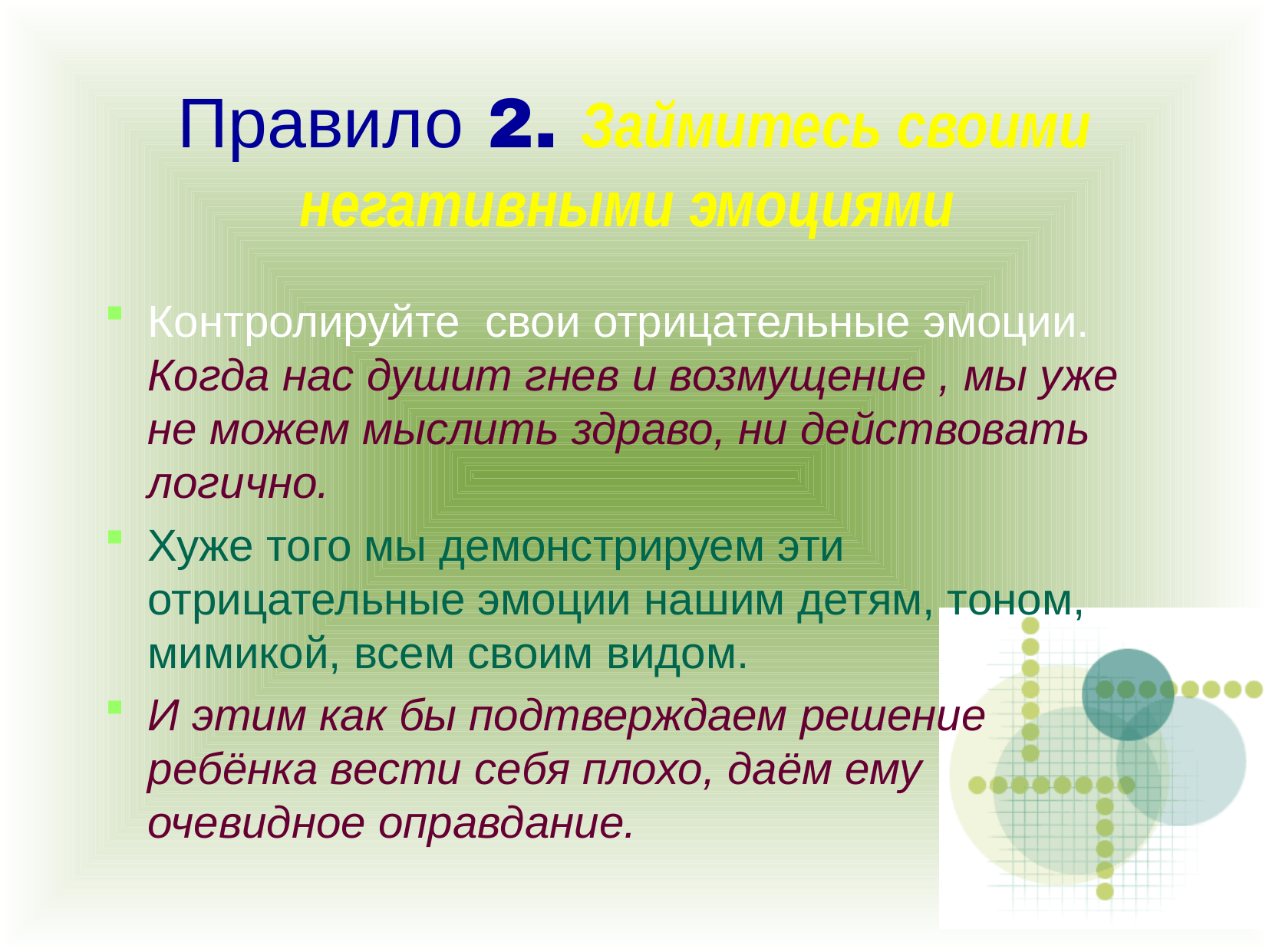

Контролируйте  свои отрицательные эмоции. Когда нас душит гнев и возмущение , мы уже не можем мыслить здраво, ни действовать логично.
Хуже того мы демонстрируем эти отрицательные эмоции нашим детям, тоном, мимикой, всем своим видом.
И этим как бы подтверждаем решение ребёнка вести себя плохо, даём ему очевидное оправдание.
# Правило 2. Займитесь своими негативными эмоциями